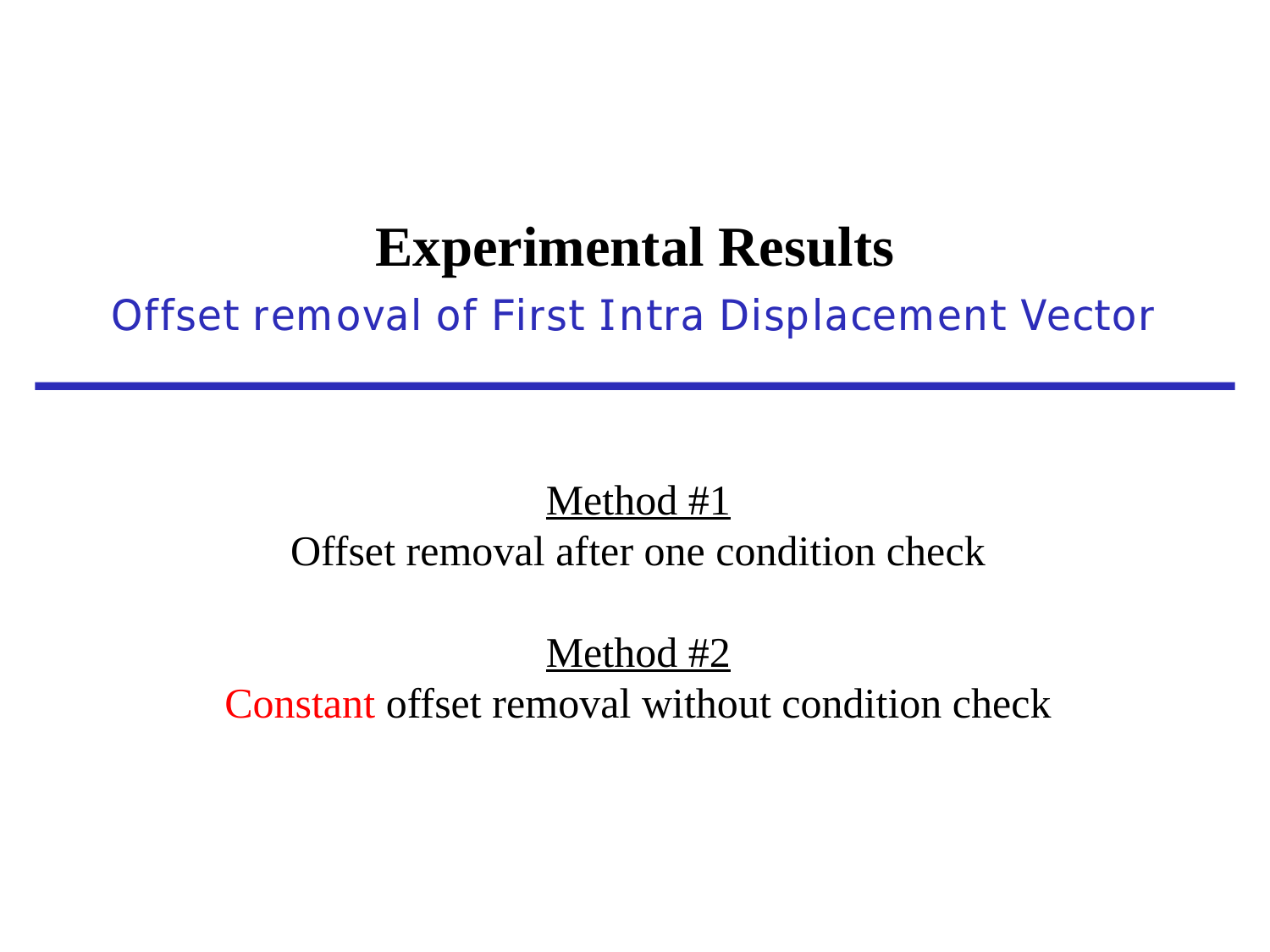

Experimental Results
Offset removal of First Intra Displacement Vector

Method #1
Offset removal after one condition check

Method #2
Constant offset removal without condition check